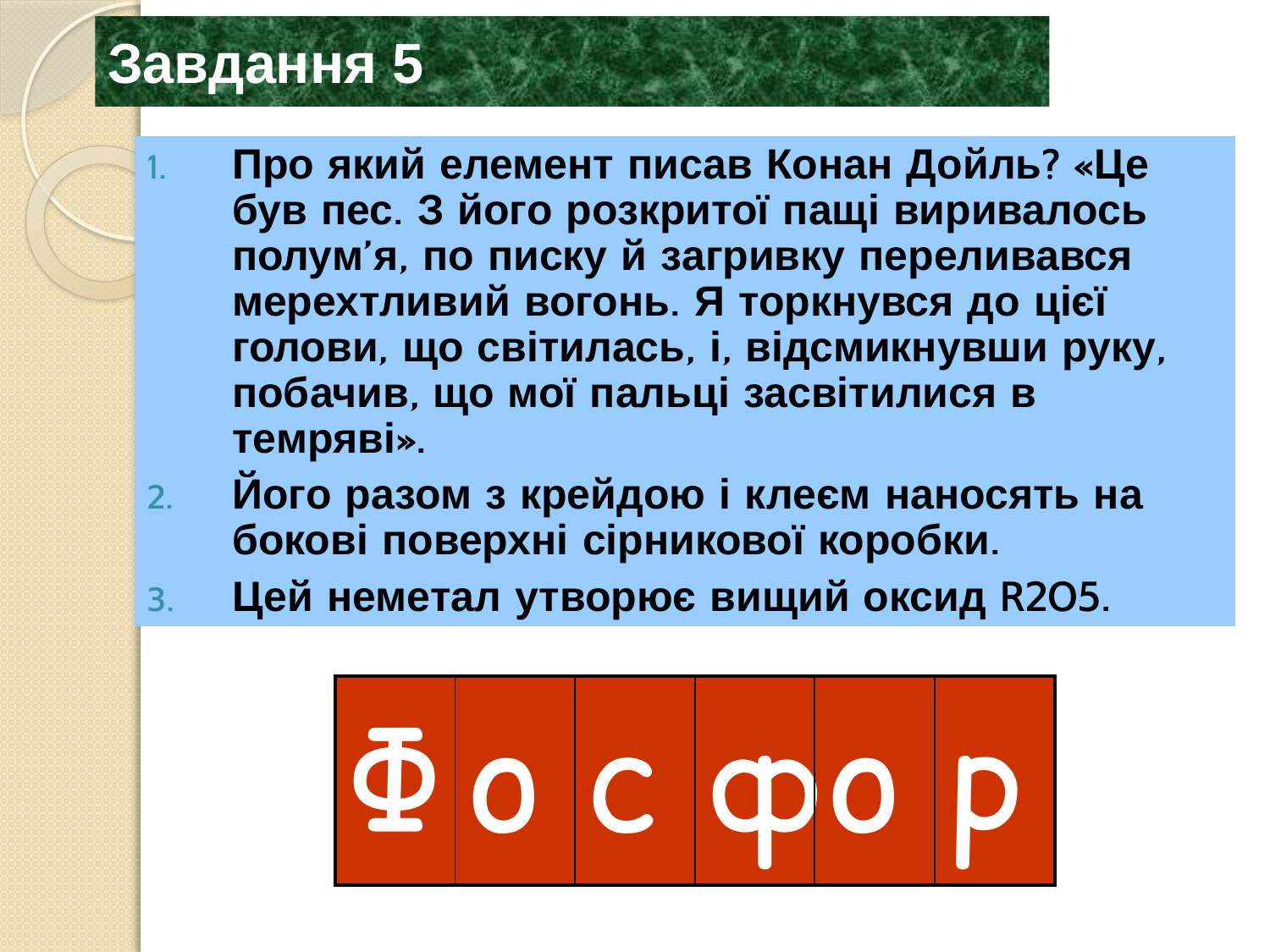

# Завдання 5
Про який елемент писав Конан Дойль? «Це був пес. З його розкритої пащі виривалось полум’я, по писку й загривку переливався мерехтливий вогонь. Я торкнувся до цієї голови, що світилась, і, відсмикнувши руку, побачив, що мої пальці засвітилися в темряві».
Його разом з крейдою і клеєм наносять на бокові поверхні сірникової коробки.
Цей неметал утворює вищий оксид R2O5.
|  |  |  |  |  |  |
| --- | --- | --- | --- | --- | --- |
| Ф | о | с | ф | о | р |
| --- | --- | --- | --- | --- | --- |